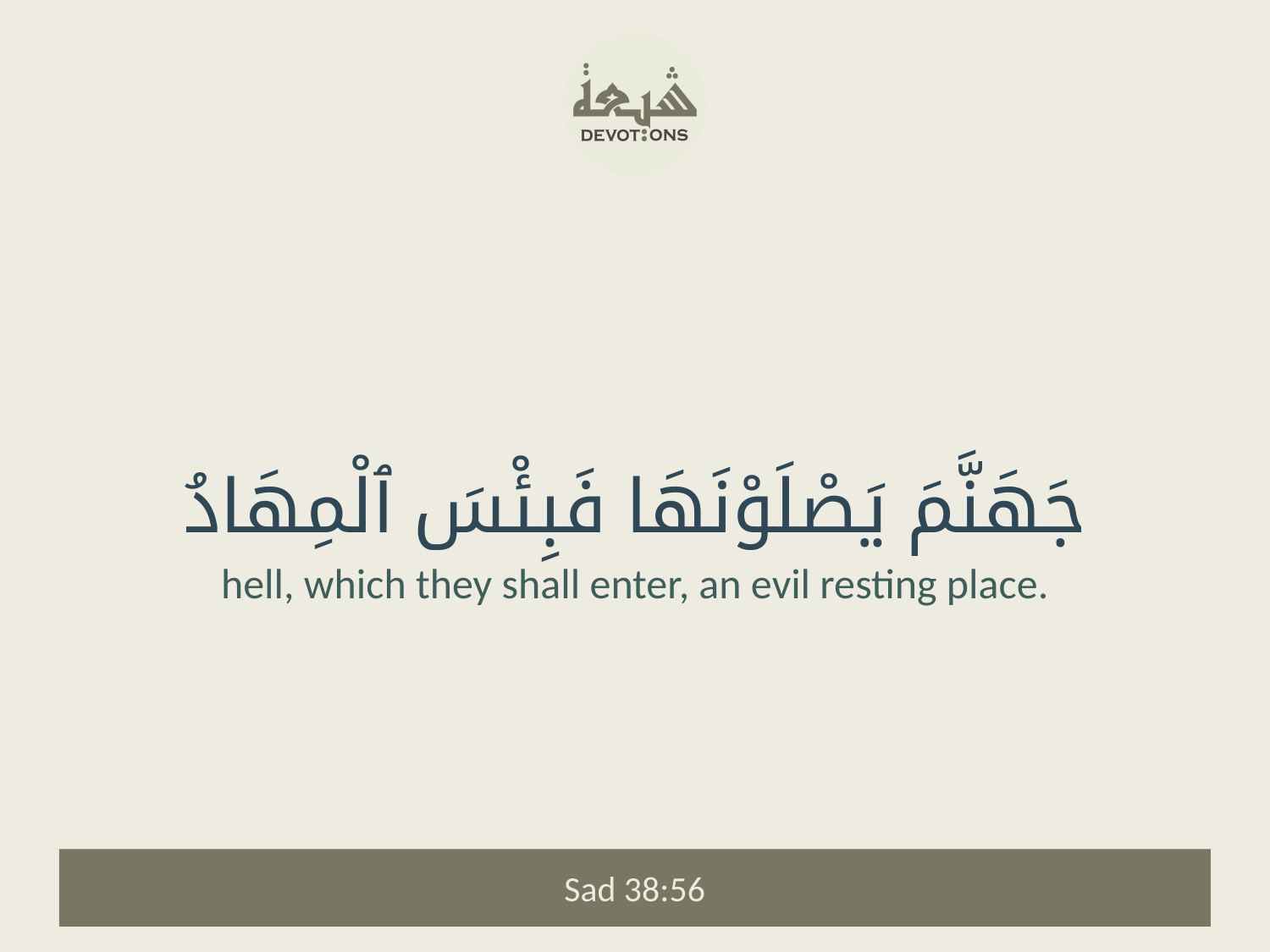

جَهَنَّمَ يَصْلَوْنَهَا فَبِئْسَ ٱلْمِهَادُ
hell, which they shall enter, an evil resting place.
Sad 38:56